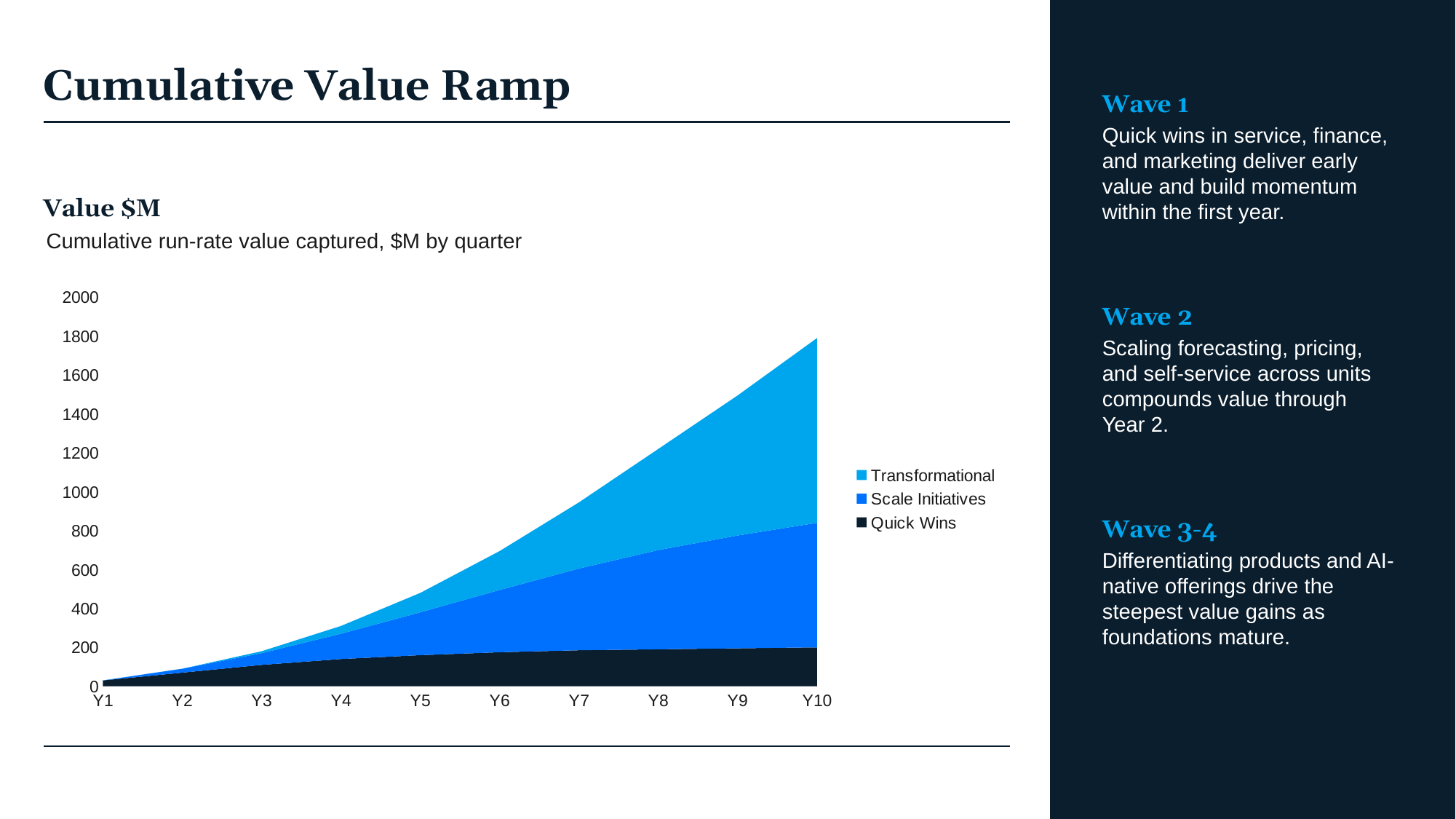

# Cumulative Value Ramp
Wave 1
Quick wins in service, finance, and marketing deliver early value and build momentum within the first year.
Value $M
Cumulative run-rate value captured, $M by quarter

### Chart

| Category | Quick Wins | Scale Initiatives | Transformational |
|---|---|---|---|
| Y1 | 30.0 | 0.0 | 0.0 |
| Y2 | 70.0 | 20.0 | 0.0 |
| Y3 | 110.0 | 60.0 | 10.0 |
| Y4 | 140.0 | 130.0 | 40.0 |
| Y5 | 160.0 | 220.0 | 100.0 |
| Y6 | 175.0 | 320.0 | 200.0 |
| Y7 | 185.0 | 420.0 | 340.0 |
| Y8 | 190.0 | 510.0 | 520.0 |
| Y9 | 195.0 | 580.0 | 720.0 |
| Y10 | 200.0 | 640.0 | 950.0 |
Wave 2
Scaling forecasting, pricing, and self-service across units compounds value through
Year 2.
Wave 3-4
Differentiating products and AI-native offerings drive the steepest value gains as foundations mature.